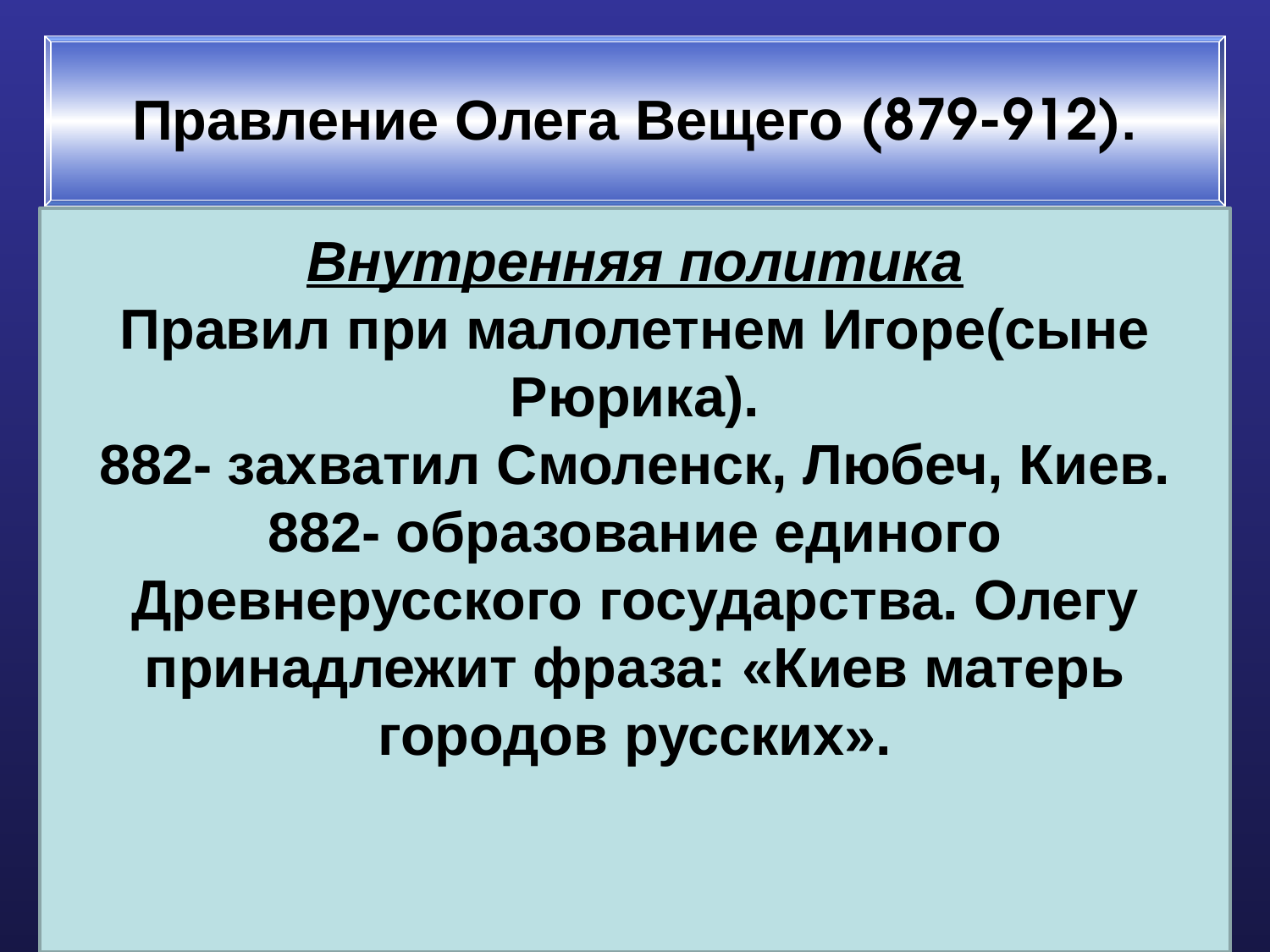

# Правление Олега Вещего (879-912).
Внутренняя политика
Правил при малолетнем Игоре(сыне Рюрика).
882- захватил Смоленск, Любеч, Киев.
882- образование единого Древнерусского государства. Олегу принадлежит фраза: «Киев матерь городов русских».